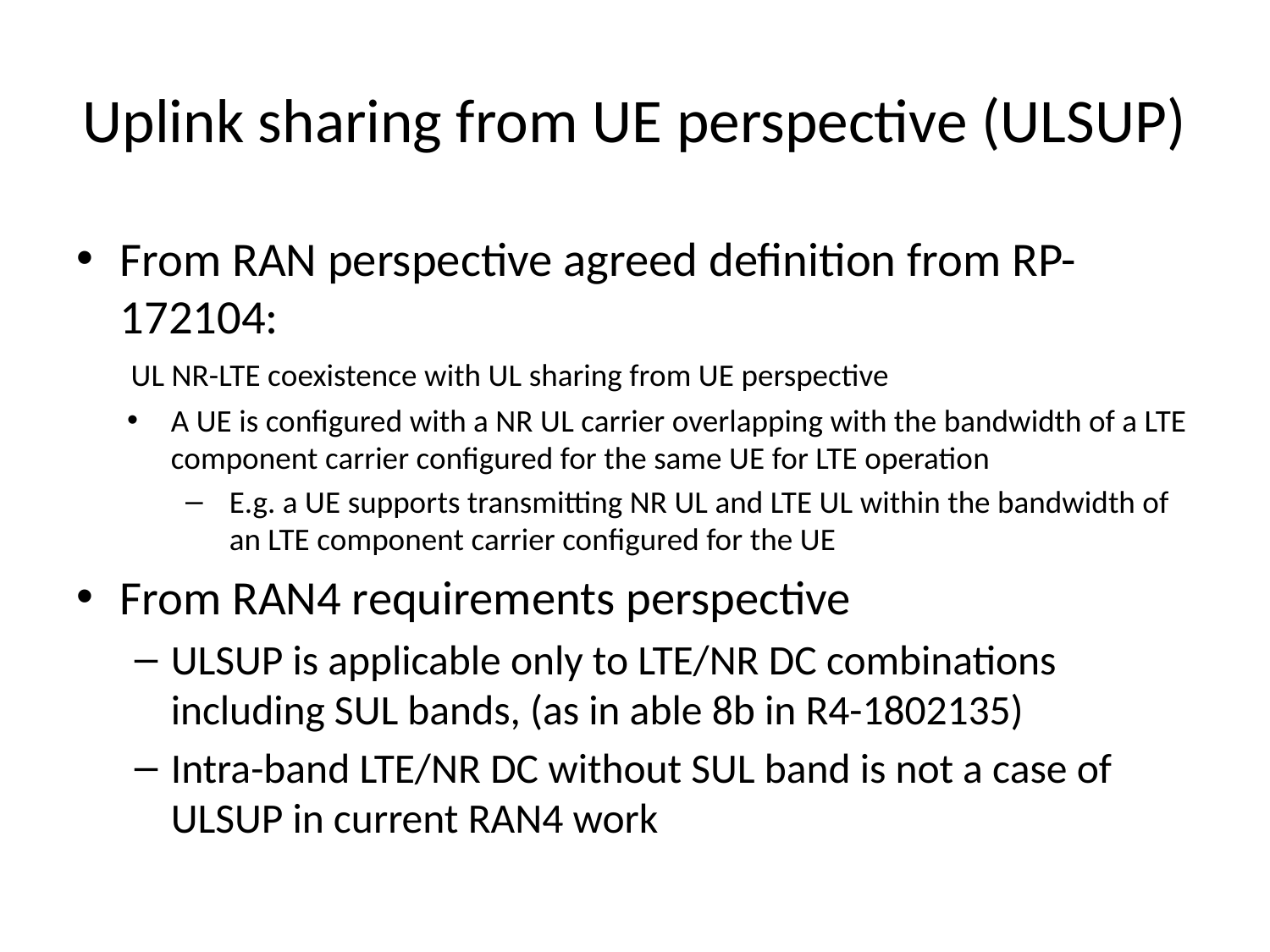

# Uplink sharing from UE perspective (ULSUP)
From RAN perspective agreed definition from RP- 172104:
      UL NR-LTE coexistence with UL sharing from UE perspective
A UE is configured with a NR UL carrier overlapping with the bandwidth of a LTE component carrier configured for the same UE for LTE operation
E.g. a UE supports transmitting NR UL and LTE UL within the bandwidth of an LTE component carrier configured for the UE
From RAN4 requirements perspective
ULSUP is applicable only to LTE/NR DC combinations including SUL bands, (as in able 8b in R4-1802135)
Intra-band LTE/NR DC without SUL band is not a case of ULSUP in current RAN4 work